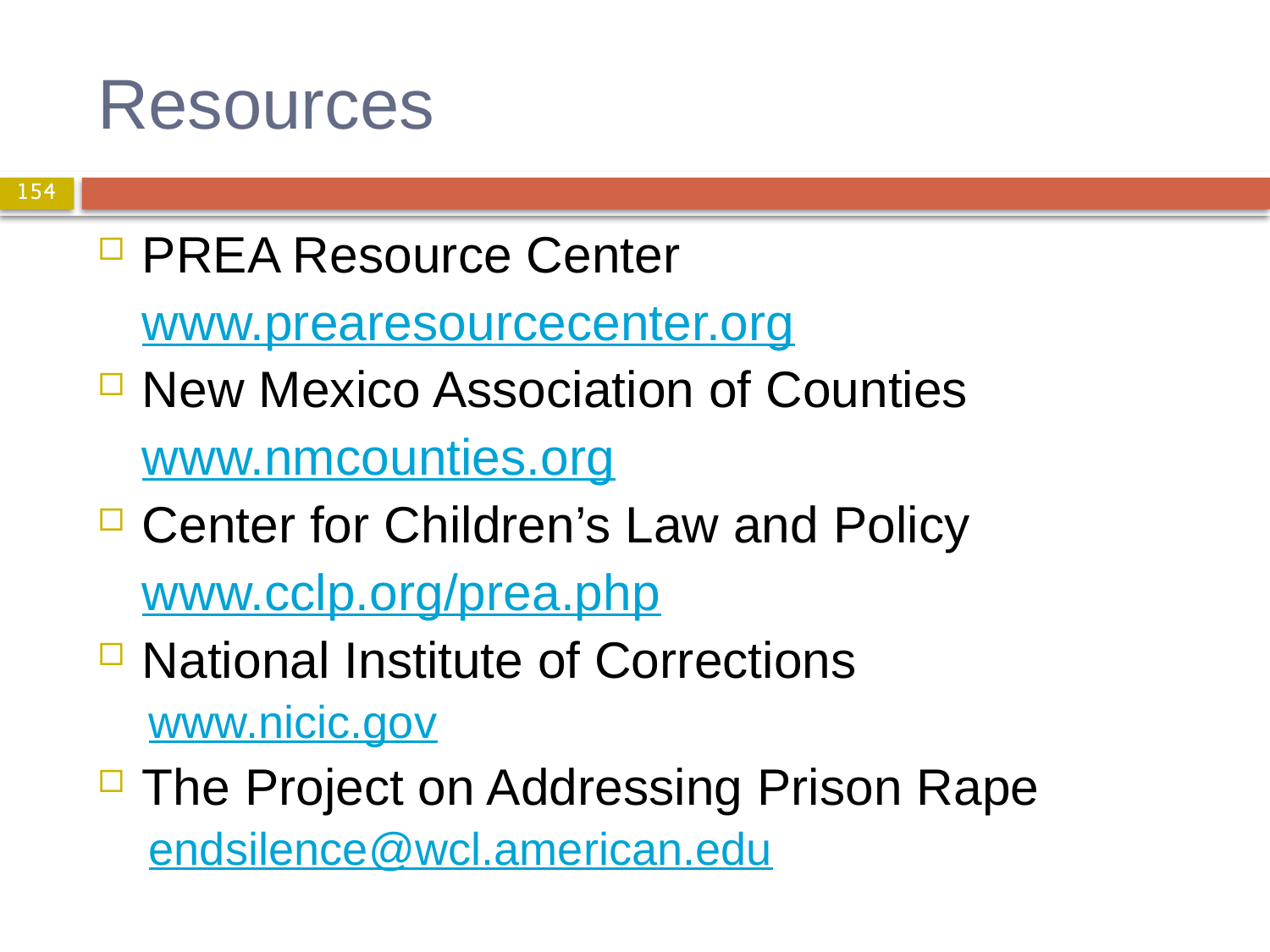

# Resources
154
PREA Resource Center
	www.prearesourcecenter.org
New Mexico Association of Counties
	www.nmcounties.org
Center for Children’s Law and Policy
	www.cclp.org/prea.php
National Institute of Corrections
www.nicic.gov
The Project on Addressing Prison Rape
endsilence@wcl.american.edu